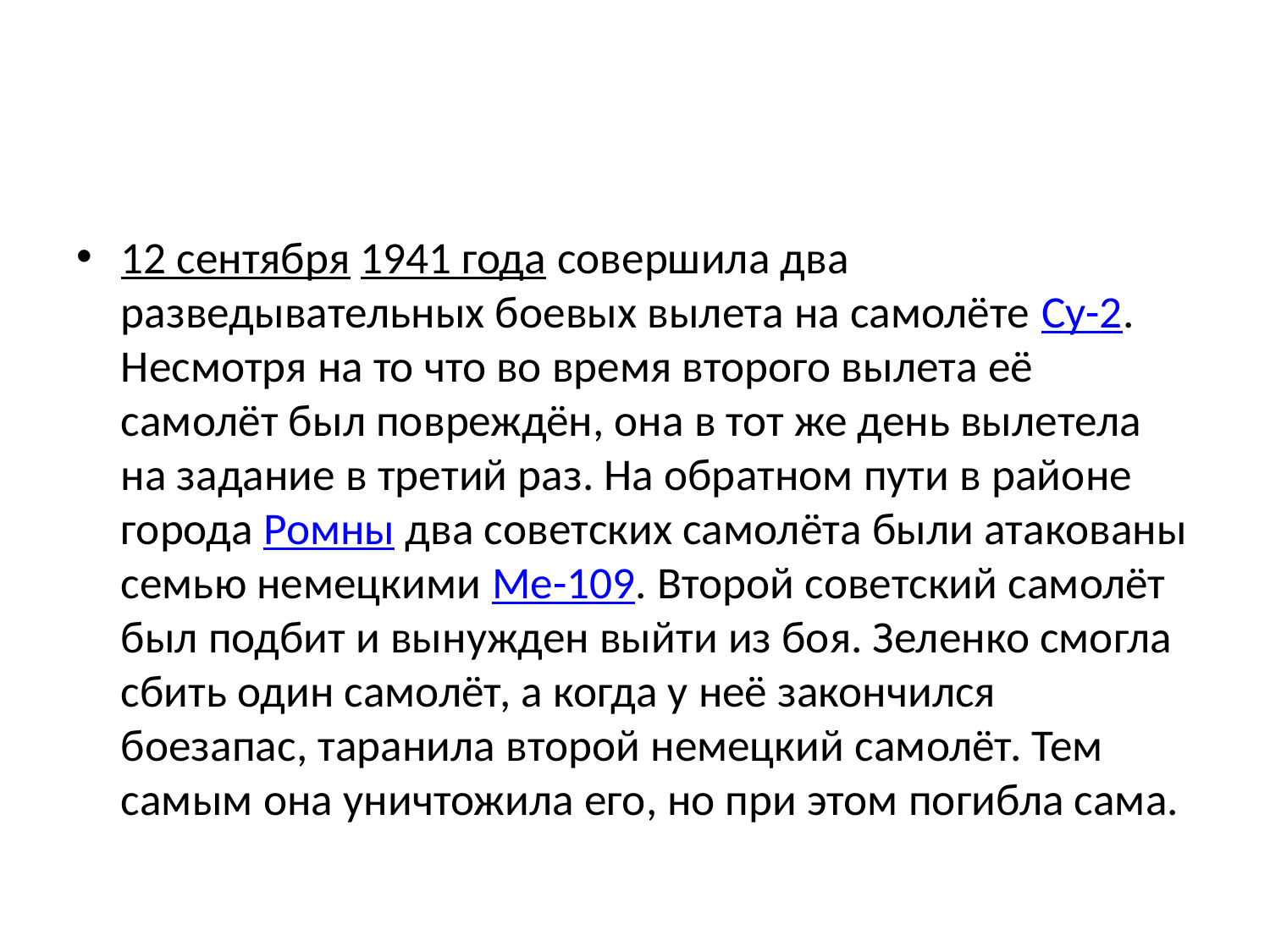

#
12 сентября 1941 года совершила два разведывательных боевых вылета на самолёте Су-2. Несмотря на то что во время второго вылета её самолёт был повреждён, она в тот же день вылетела на задание в третий раз. На обратном пути в районе города Ромны два советских самолёта были атакованы семью немецкими Me-109. Второй советский самолёт был подбит и вынужден выйти из боя. Зеленко смогла сбить один самолёт, а когда у неё закончился боезапас, таранила второй немецкий самолёт. Тем самым она уничтожила его, но при этом погибла сама.